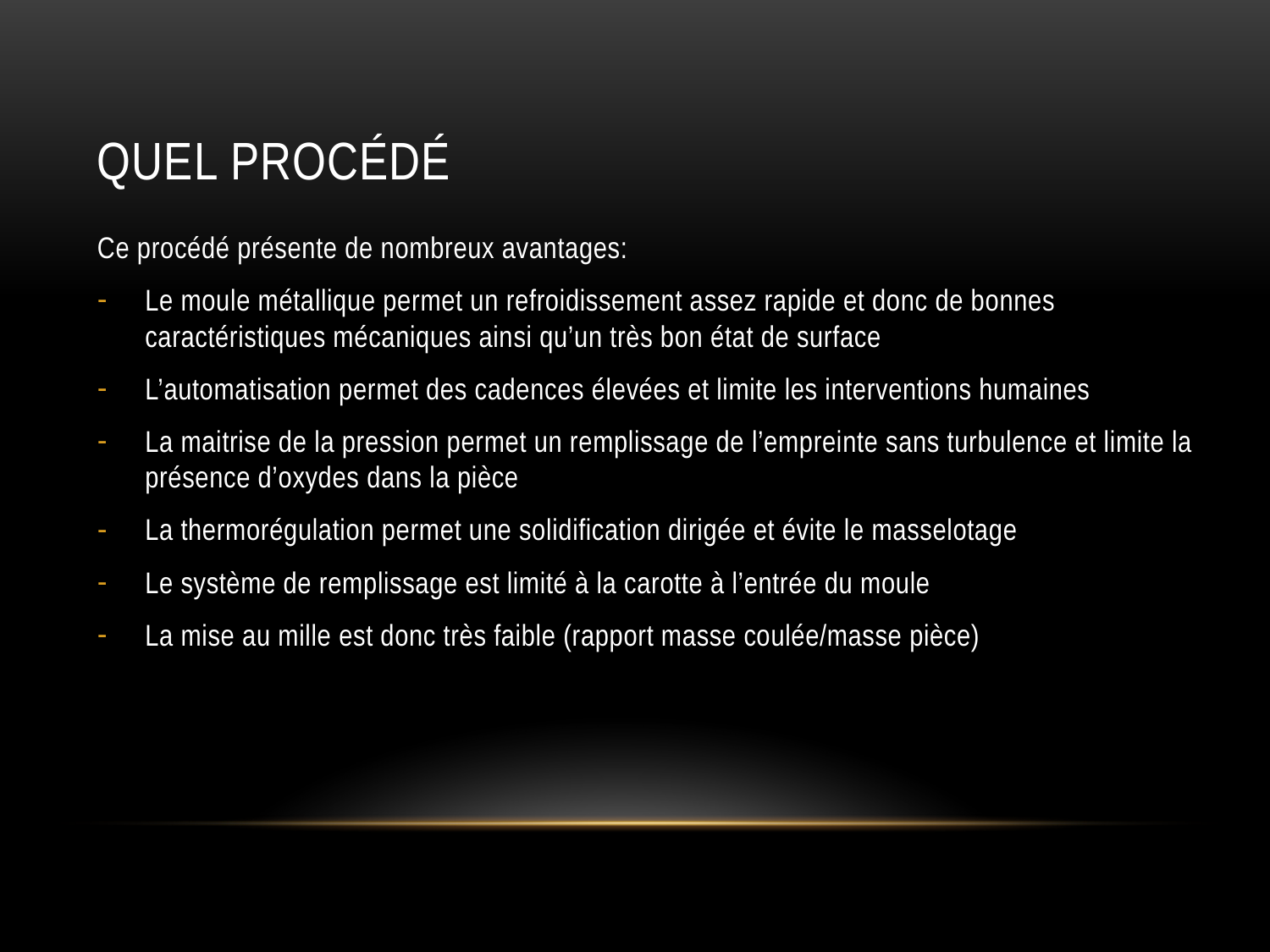

# Quel procédé
Ce procédé présente de nombreux avantages:
Le moule métallique permet un refroidissement assez rapide et donc de bonnes caractéristiques mécaniques ainsi qu’un très bon état de surface
L’automatisation permet des cadences élevées et limite les interventions humaines
La maitrise de la pression permet un remplissage de l’empreinte sans turbulence et limite la présence d’oxydes dans la pièce
La thermorégulation permet une solidification dirigée et évite le masselotage
Le système de remplissage est limité à la carotte à l’entrée du moule
La mise au mille est donc très faible (rapport masse coulée/masse pièce)